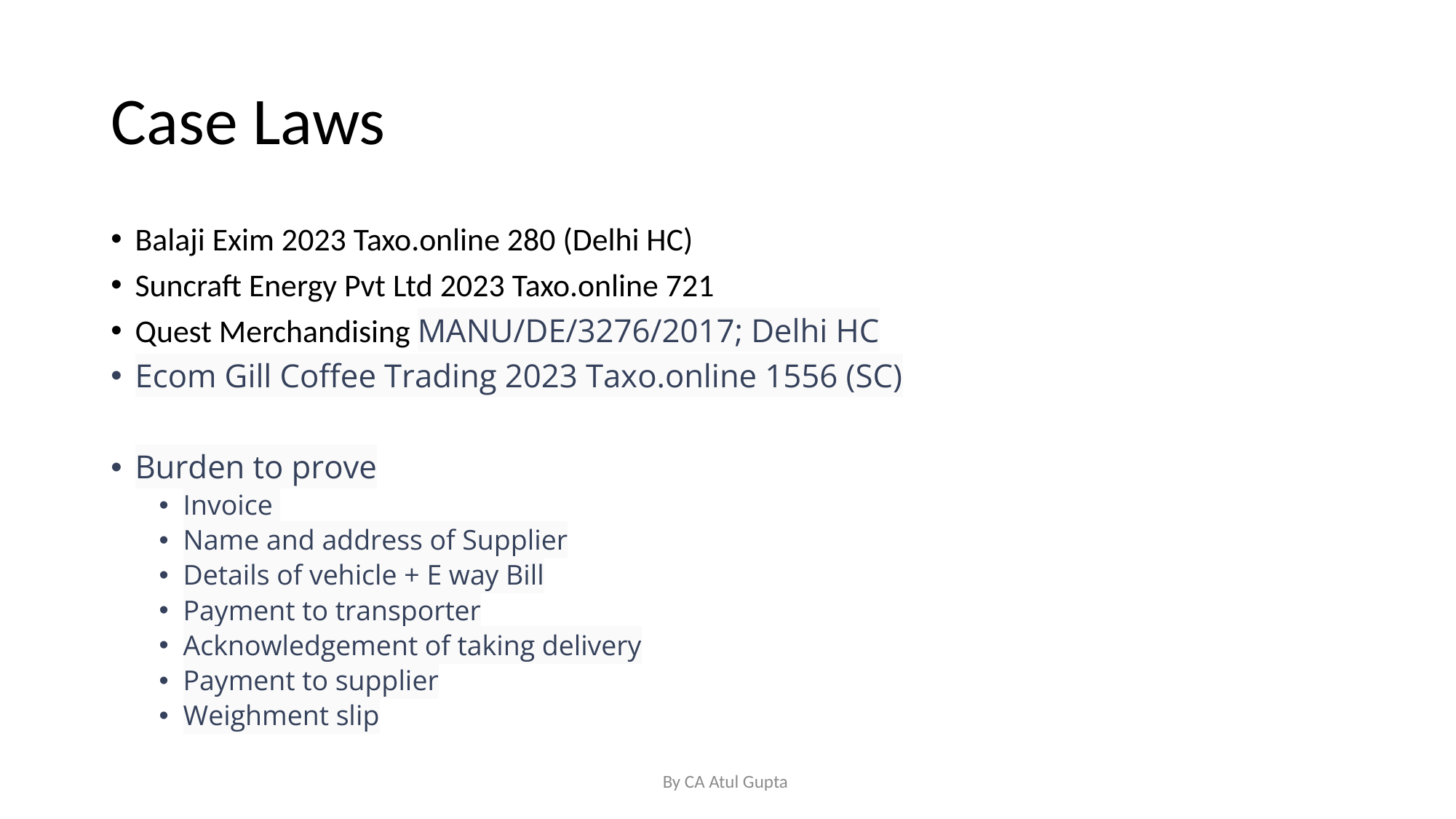

# Case Laws
Balaji Exim 2023 Taxo.online 280 (Delhi HC)
Suncraft Energy Pvt Ltd 2023 Taxo.online 721
Quest Merchandising MANU/DE/3276/2017; Delhi HC
Ecom Gill Coffee Trading 2023 Taxo.online 1556 (SC)

Burden to prove
Invoice
Name and address of Supplier
Details of vehicle + E way Bill
Payment to transporter
Acknowledgement of taking delivery
Payment to supplier
Weighment slip

By CA Atul Gupta